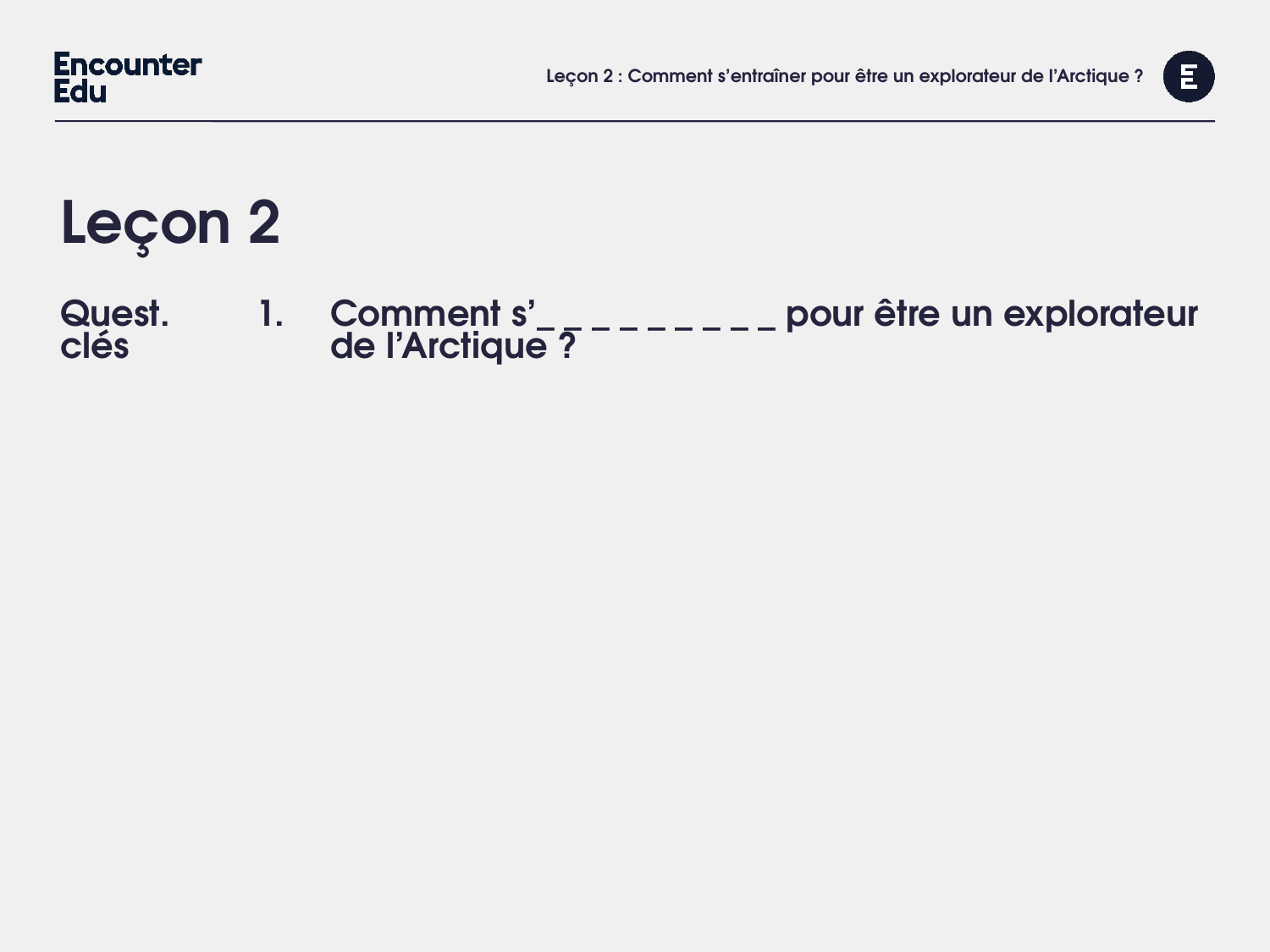

# Leçon 2 : Comment s’entraîner pour être un explorateur de l’Arctique ?
Leçon 2
| Quest. clés | Comment s’\_ \_ \_ \_ \_ \_ \_ \_ \_ pour être un explorateur de l’Arctique ? |
| --- | --- |